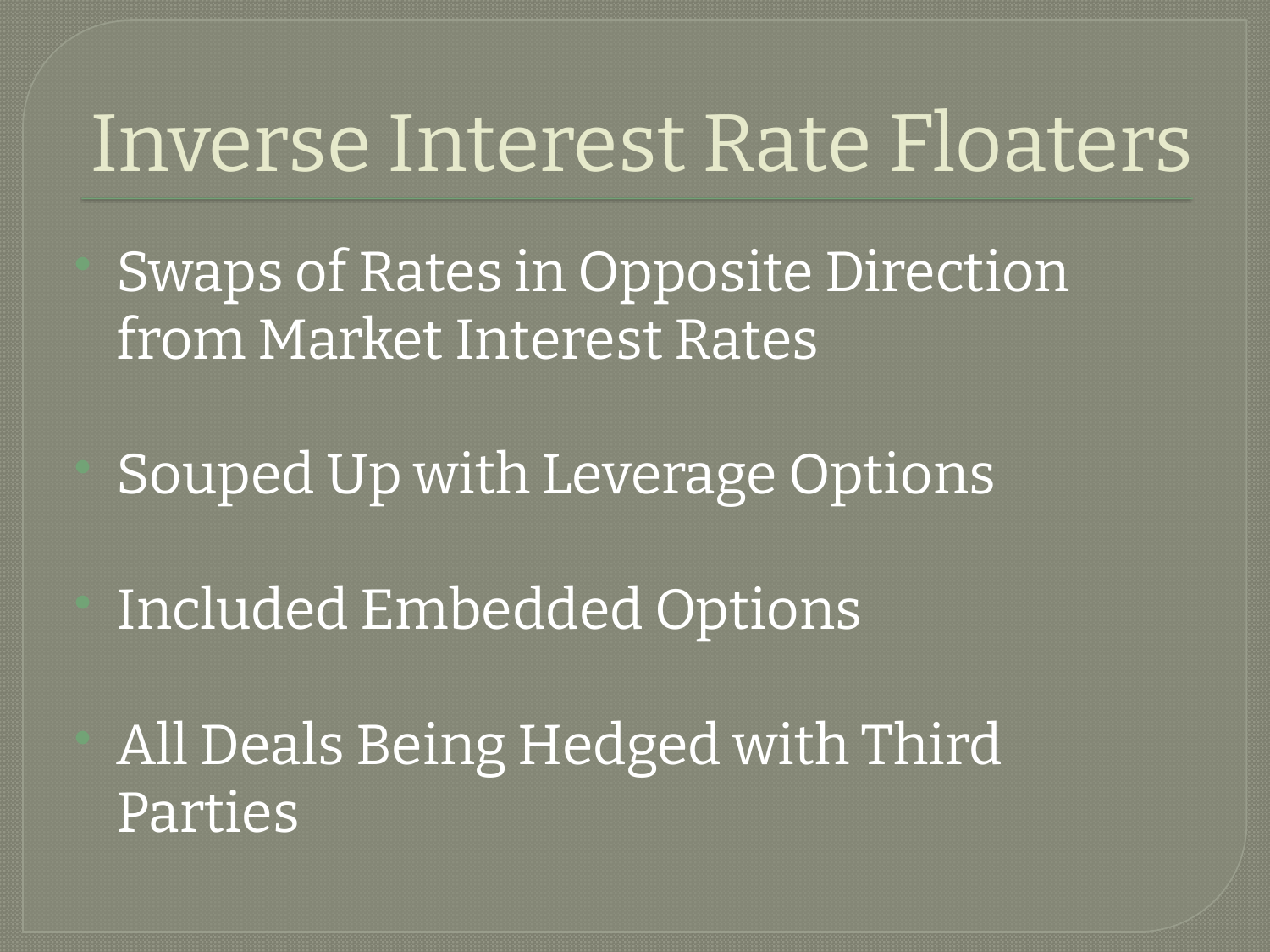

# Inverse Interest Rate Floaters
Swaps of Rates in Opposite Direction from Market Interest Rates

Souped Up with Leverage Options

Included Embedded Options

All Deals Being Hedged with Third Parties